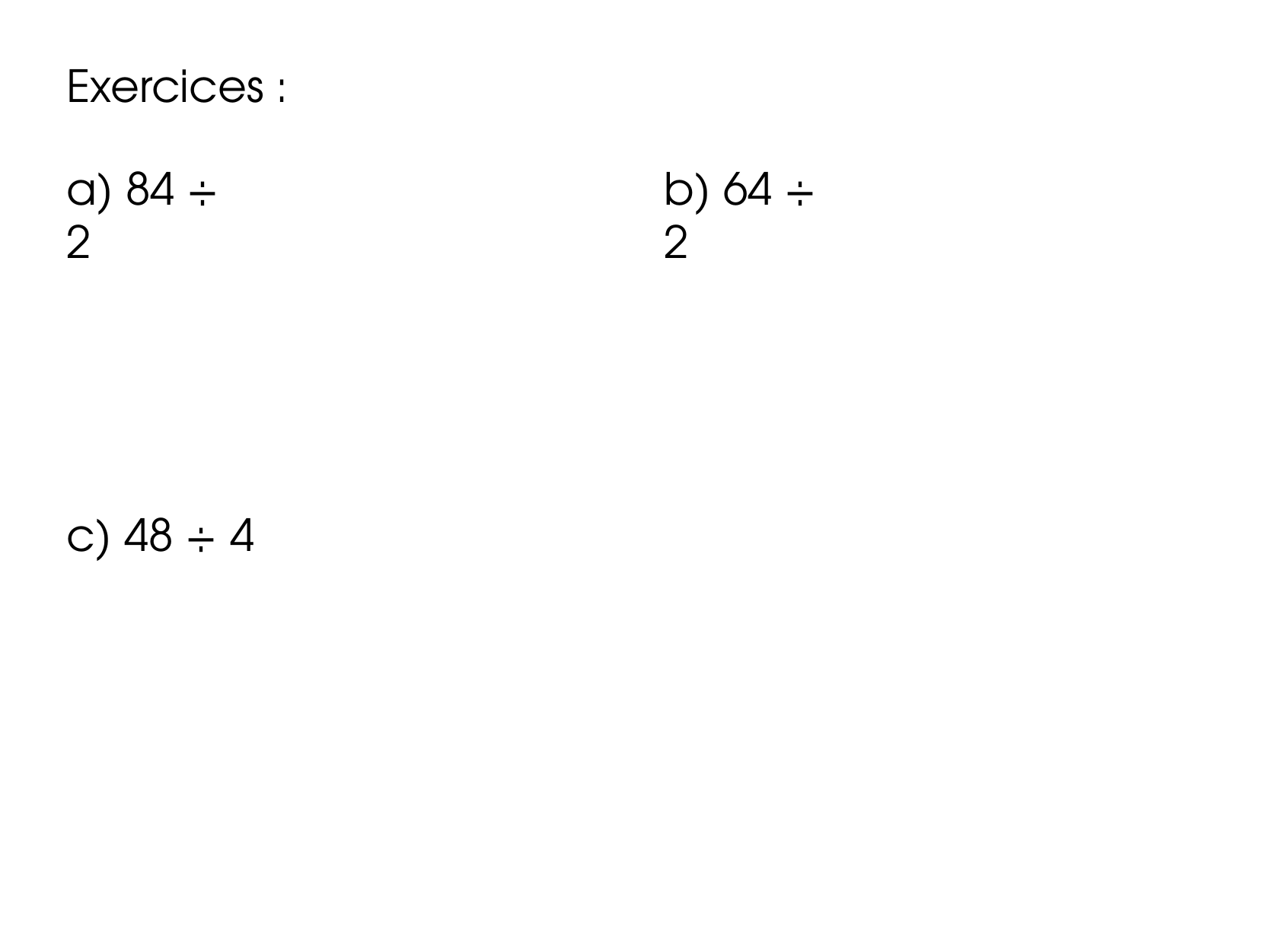

Exercices :
a) 84 ÷ 2
b) 64 ÷ 2
c) 48 ÷ 4